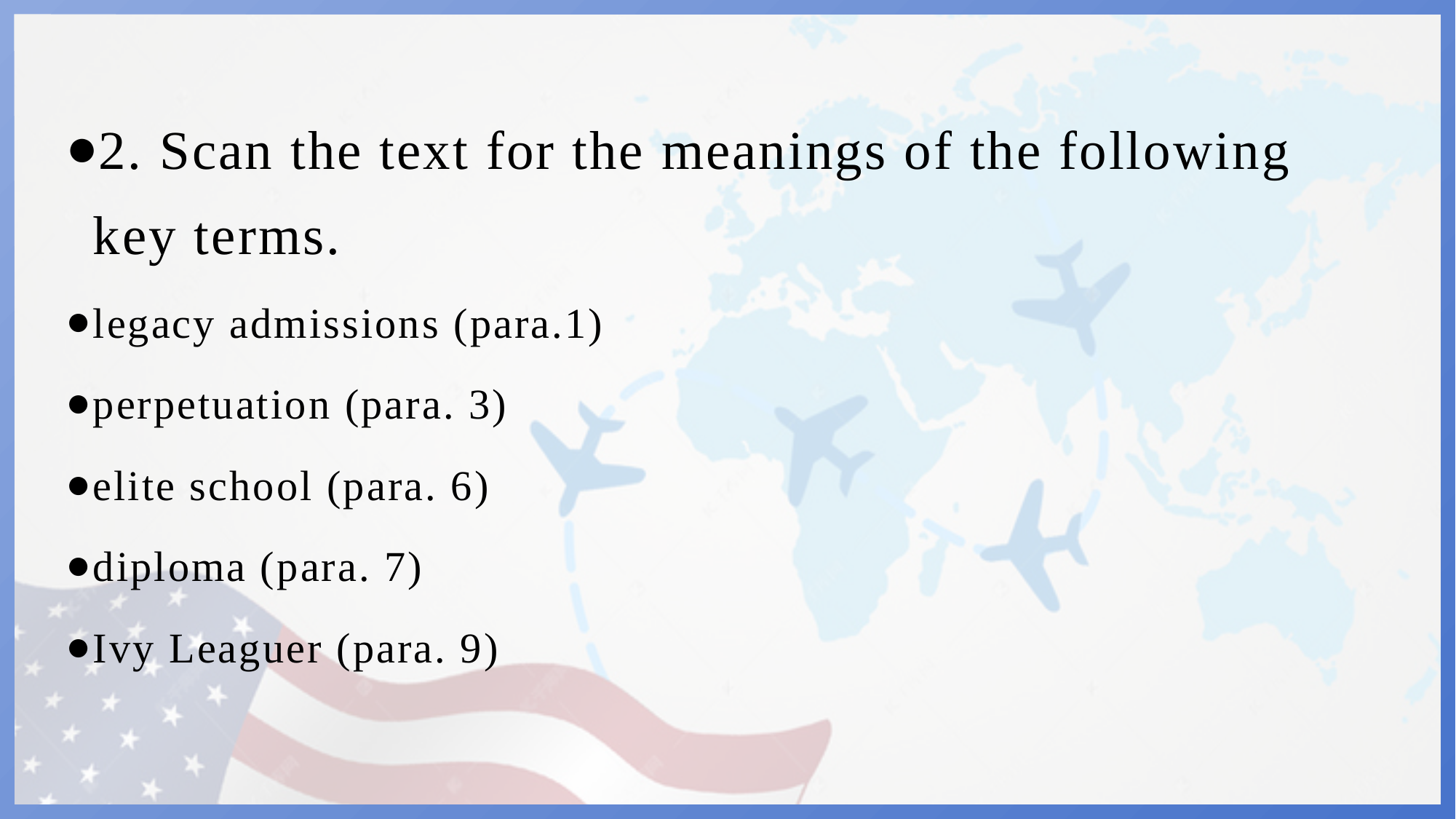

2. Scan the text for the meanings of the following key terms.
legacy admissions (para.1)
perpetuation (para. 3)
elite school (para. 6)
diploma (para. 7)
Ivy Leaguer (para. 9)